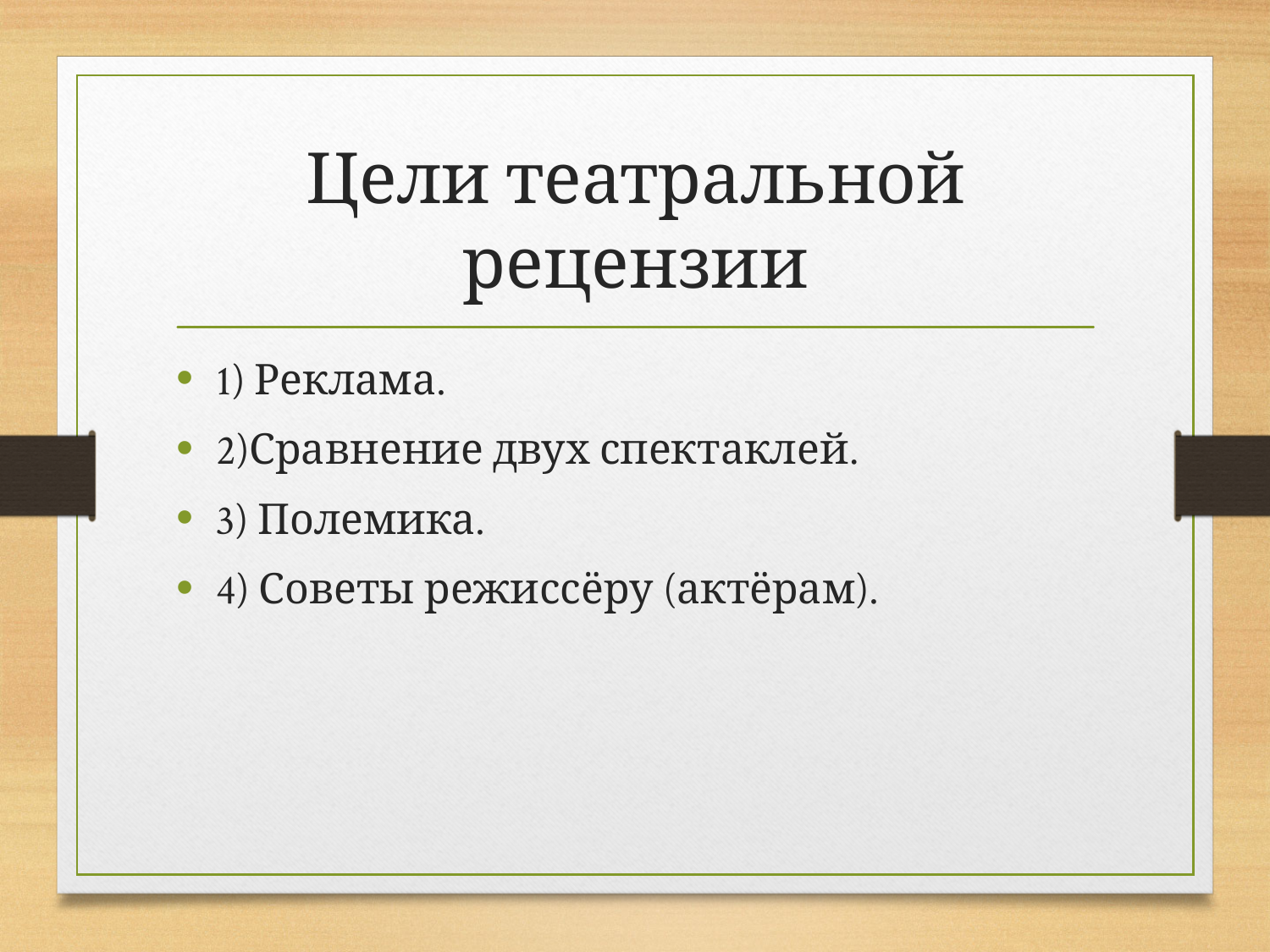

# Цели театральной рецензии
1) Реклама.
2)Сравнение двух спектаклей.
3) Полемика.
4) Советы режиссёру (актёрам).